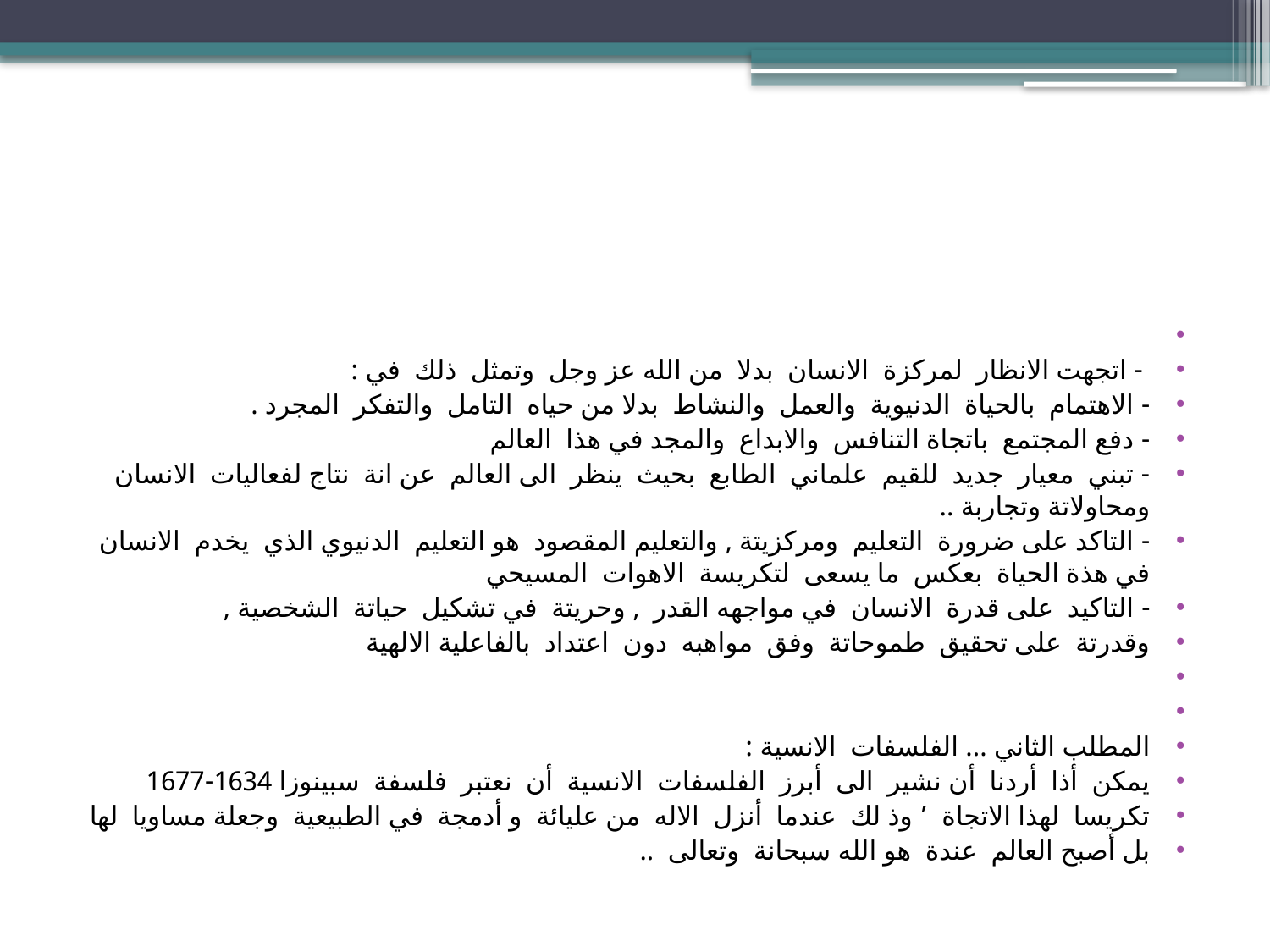

#

 - اتجهت الانظار  لمركزة  الانسان  بدلا  من الله عز وجل  وتمثل  ذلك  في :
- الاهتمام  بالحياة  الدنيوية  والعمل  والنشاط  بدلا من حياه  التامل  والتفكر  المجرد .
- دفع المجتمع  باتجاة التنافس  والابداع  والمجد في هذا  العالم
- تبني  معيار  جديد  للقيم  علماني  الطابع  بحيث  ينظر  الى العالم  عن انة  نتاج لفعاليات  الانسان  ومحاولاتة وتجاربة ..
- التاكد على ضرورة  التعليم  ومركزيتة , والتعليم المقصود  هو التعليم  الدنيوي الذي  يخدم  الانسان  في هذة الحياة  بعكس  ما يسعى  لتكريسة  الاهوات  المسيحي
- التاكيد  على قدرة  الانسان  في مواجهه القدر  , وحريتة  في تشكيل  حياتة  الشخصية ,
وقدرتة  على تحقيق  طموحاتة  وفق  مواهبه  دون  اعتداد  بالفاعلية الالهية

المطلب الثاني ... الفلسفات  الانسية :
يمكن  أذا  أردنا  أن نشير  الى  أبرز  الفلسفات  الانسية  أن  نعتبر  فلسفة  سبينوزا 1634-1677
تكريسا  لهذا الاتجاة  ’ وذ لك  عندما  أنزل  الاله  من عليائة  و أدمجة  في الطبيعية  وجعلة مساويا  لها
بل أصبح العالم  عندة  هو الله سبحانة  وتعالى  ..